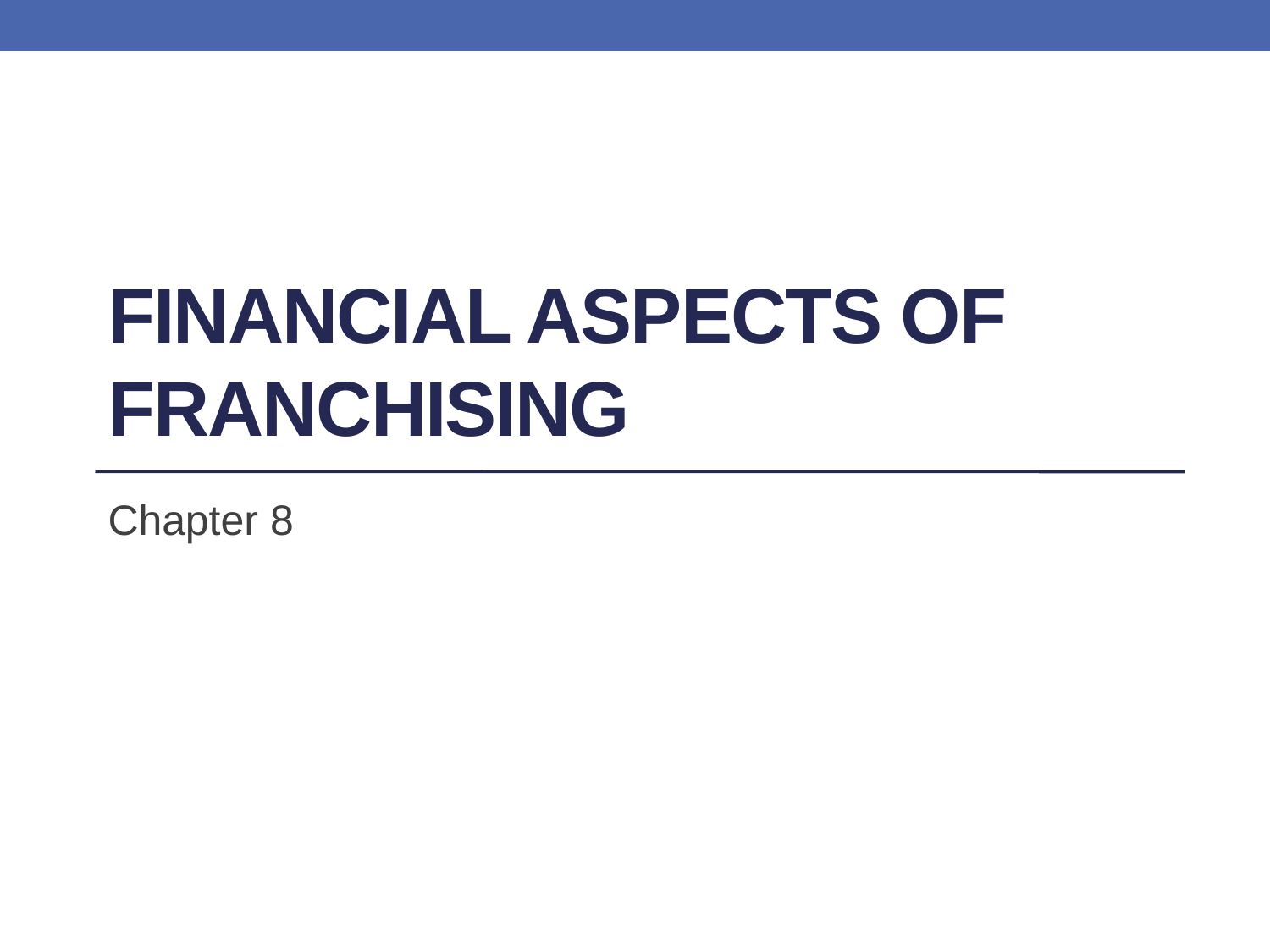

# Financial Aspects of Franchising
Chapter 8